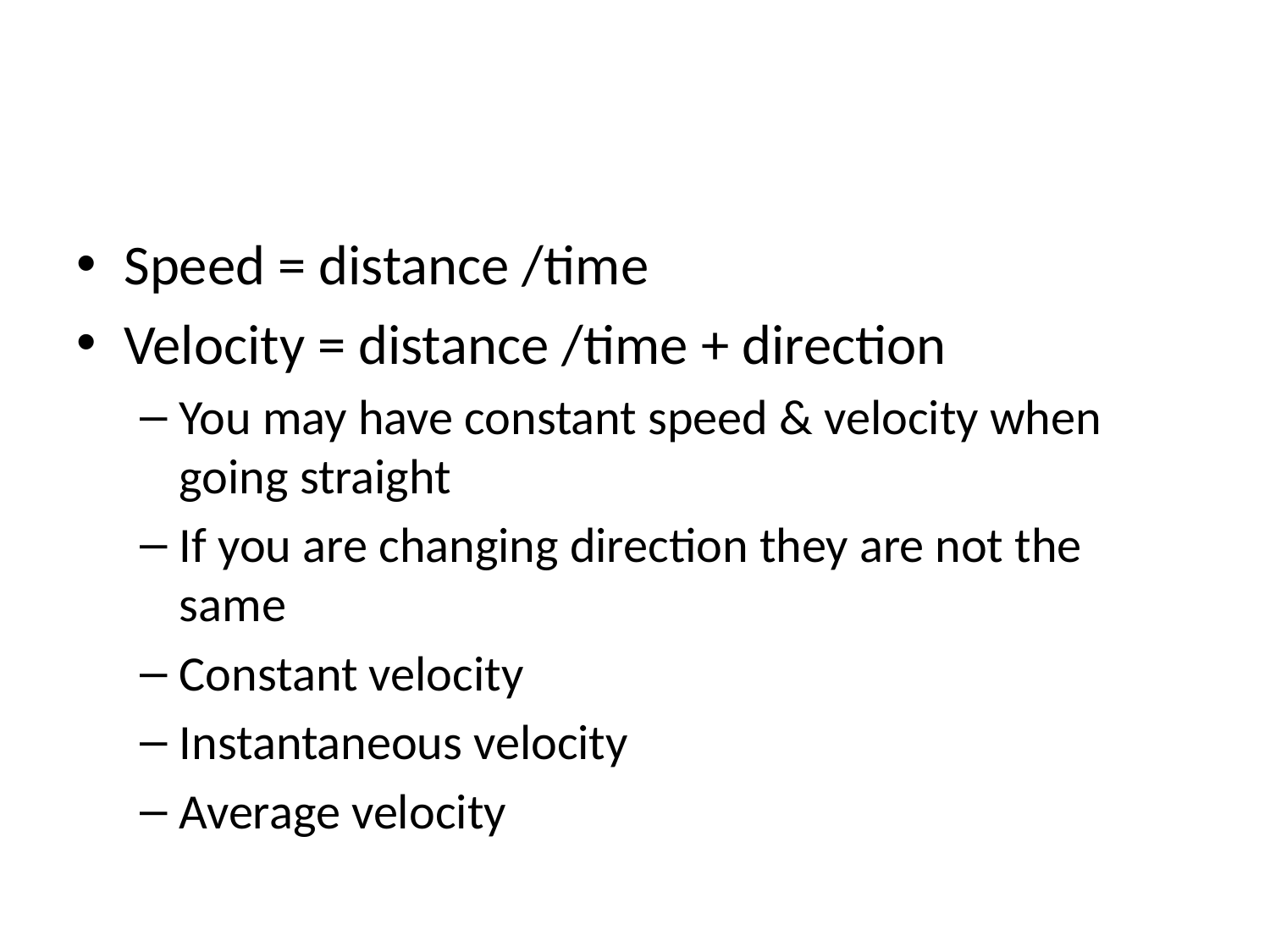

#
Speed = distance /time
Velocity = distance /time + direction
You may have constant speed & velocity when going straight
If you are changing direction they are not the same
Constant velocity
Instantaneous velocity
Average velocity